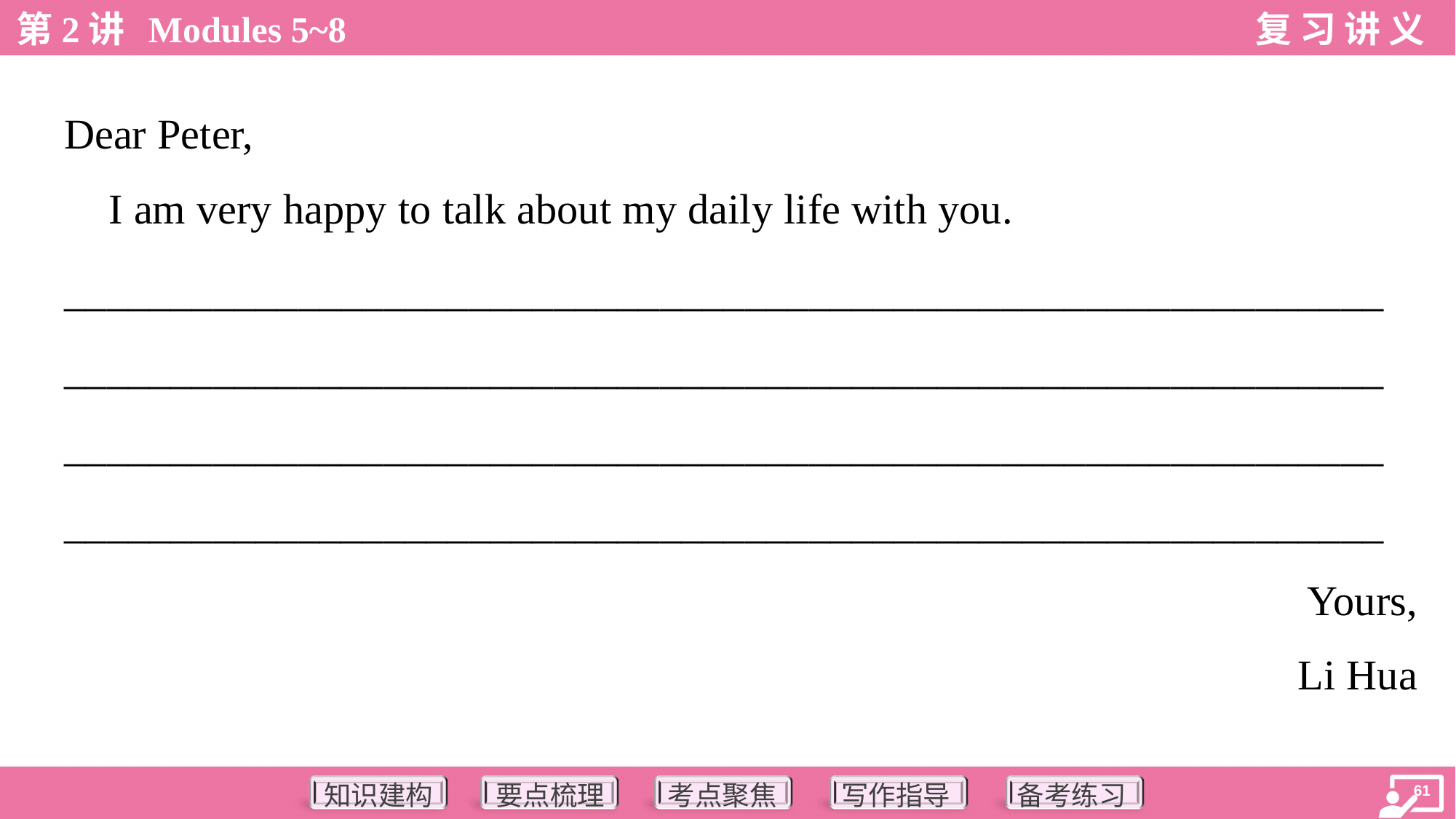

Dear Peter,
    I am very happy to talk about my daily life with you.
______________________________________________________________
______________________________________________________________
______________________________________________________________
______________________________________________________________
Yours,
Li Hua